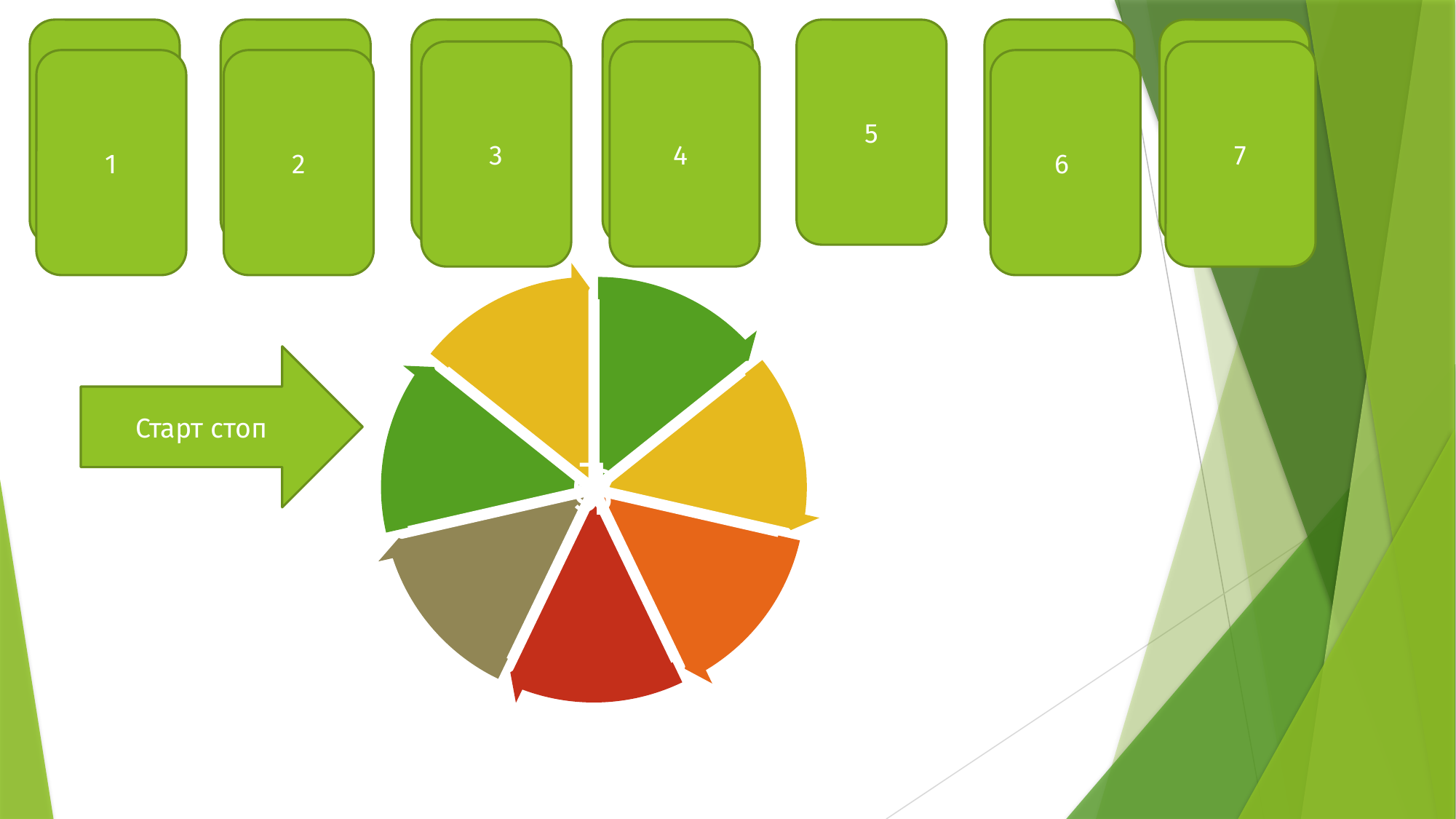

5
How are you
Какие глаголы to be знаете
How old are you
Where do you live
What season is it now?
What date is it now?
3
4
7
1
6
2
1
2
3
4
5
6
7
Старт стоп